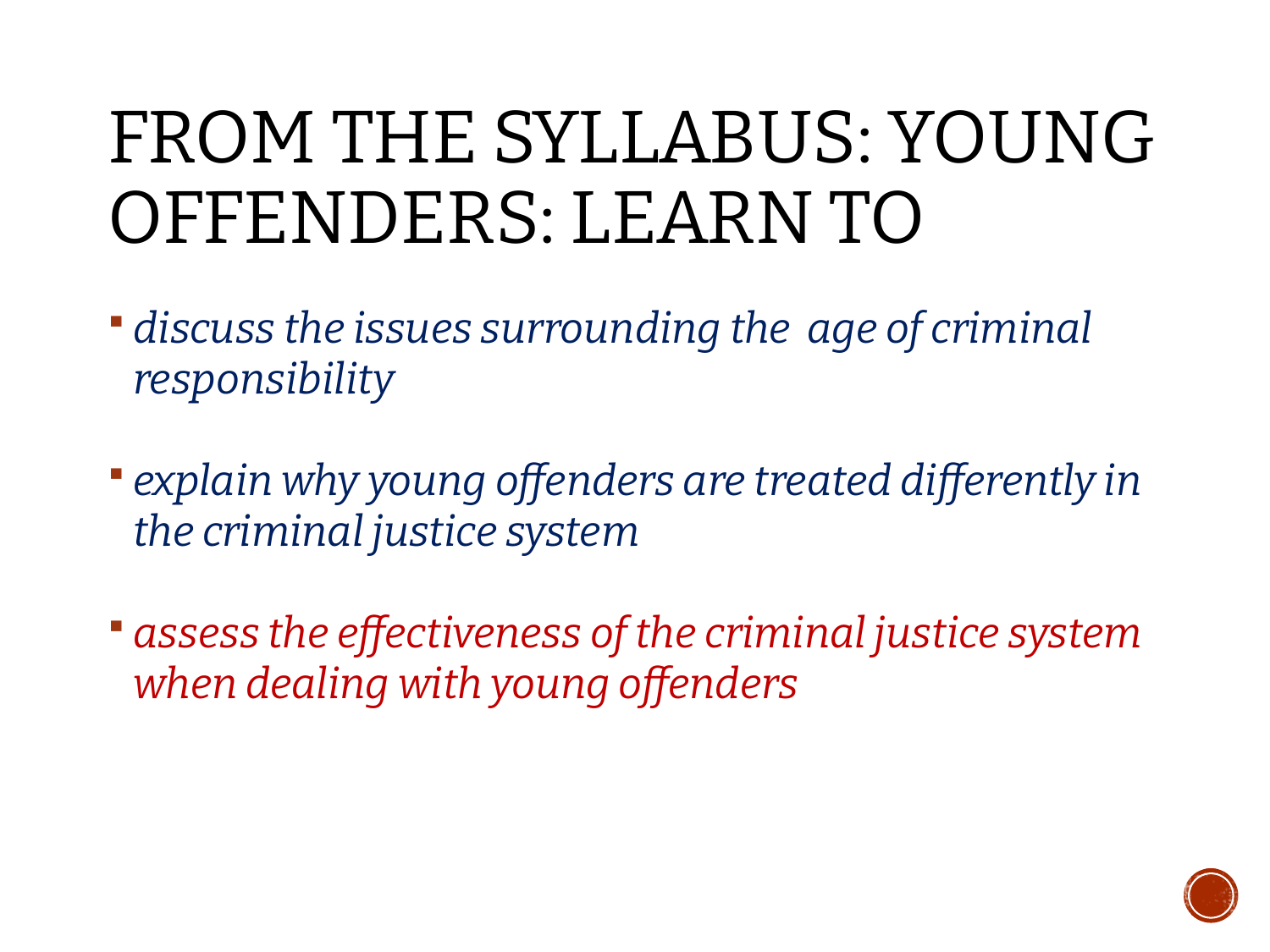

# From the syllabus: Young offenders: learn to
discuss the issues surrounding the  age of criminal responsibility

explain why young offenders are treated differently in the criminal justice system

assess the effectiveness of the criminal justice system when dealing with young offenders